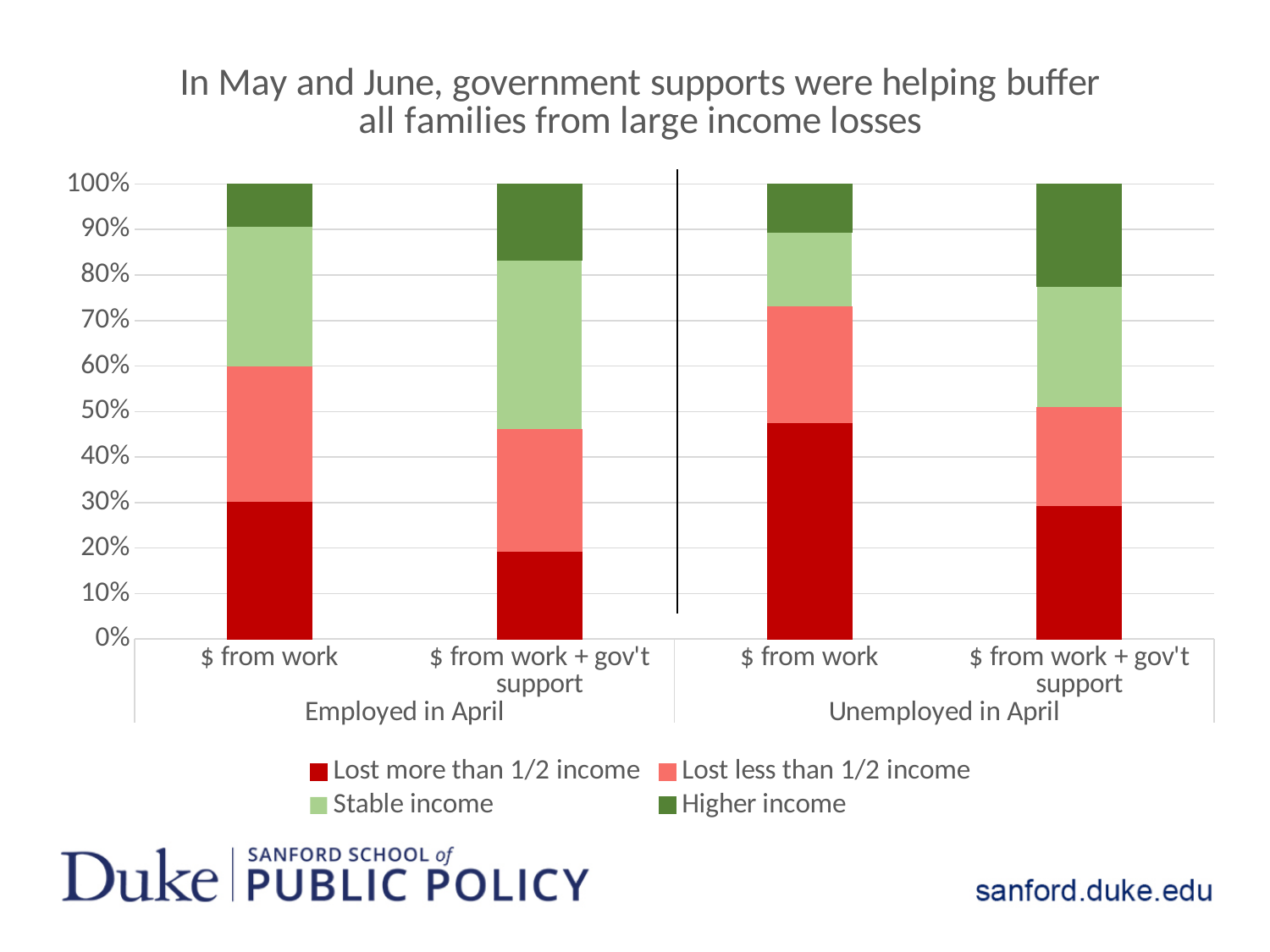

### Chart: In May and June, government supports were helping buffer all families from large income losses

| Category | Lost more than 1/2 income | Lost less than 1/2 income | Stable income | Higher income |
|---|---|---|---|---|
| $ from work | 0.3015 | 0.299 | 0.3067 | 0.0928 |
| $ from work + gov't support | 0.1933 | 0.268 | 0.3711 | 0.1675 |
| $ from work | 0.476 | 0.2548 | 0.1635 | 0.1058 |
| $ from work + gov't support | 0.2933 | 0.2163 | 0.2644 | 0.226 |